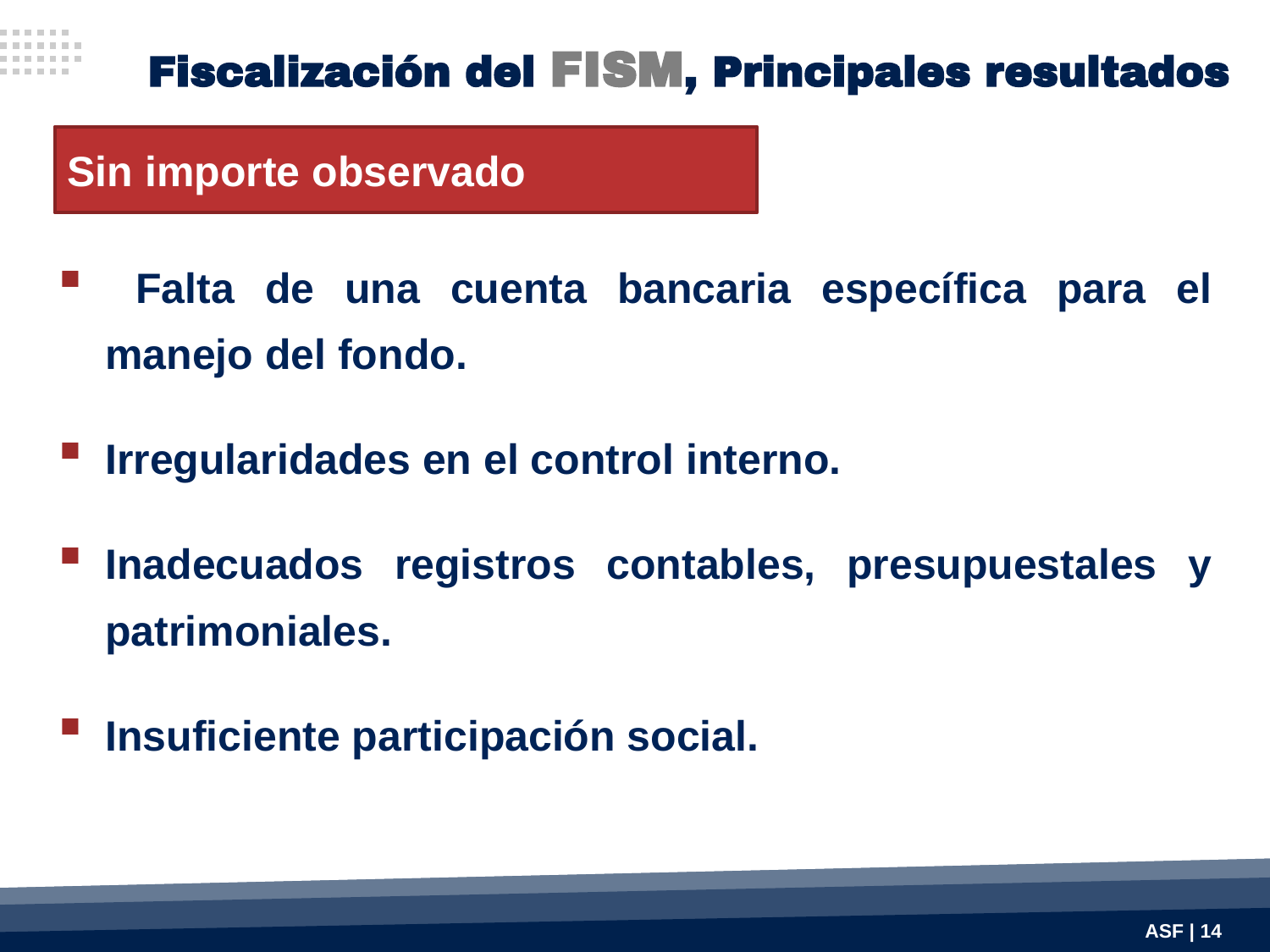

Fiscalización del FISM, Principales resultados

 Falta de una cuenta bancaria específica para el manejo del fondo.

Irregularidades en el control interno.

Inadecuados registros contables, presupuestales y patrimoniales.

Insuficiente participación social.

Sin importe observado
ASF | 14